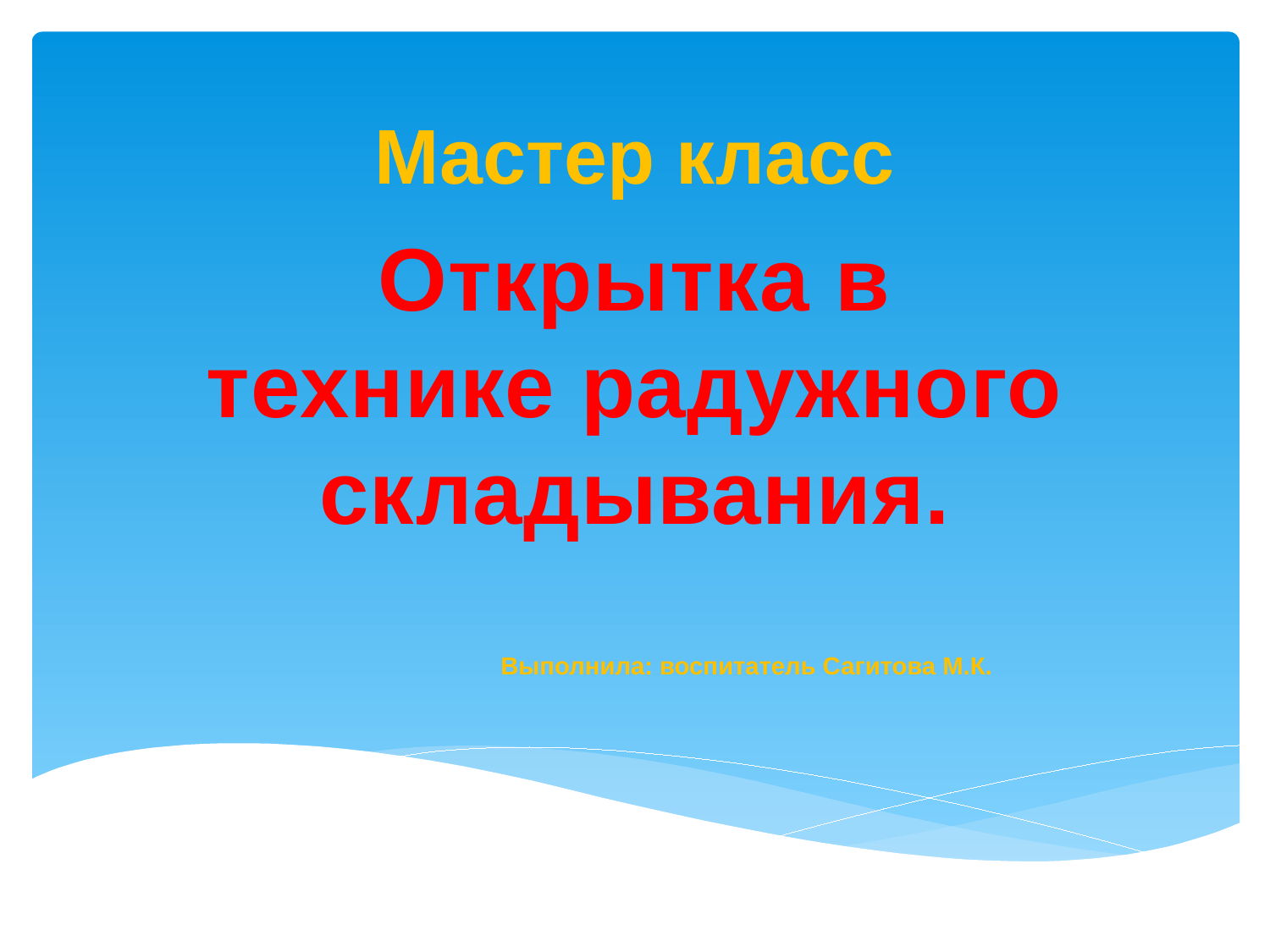

# Мастер класс
Открытка в технике радужного складывания.

                                Выполнила: воспитатель Сагитова М.К.